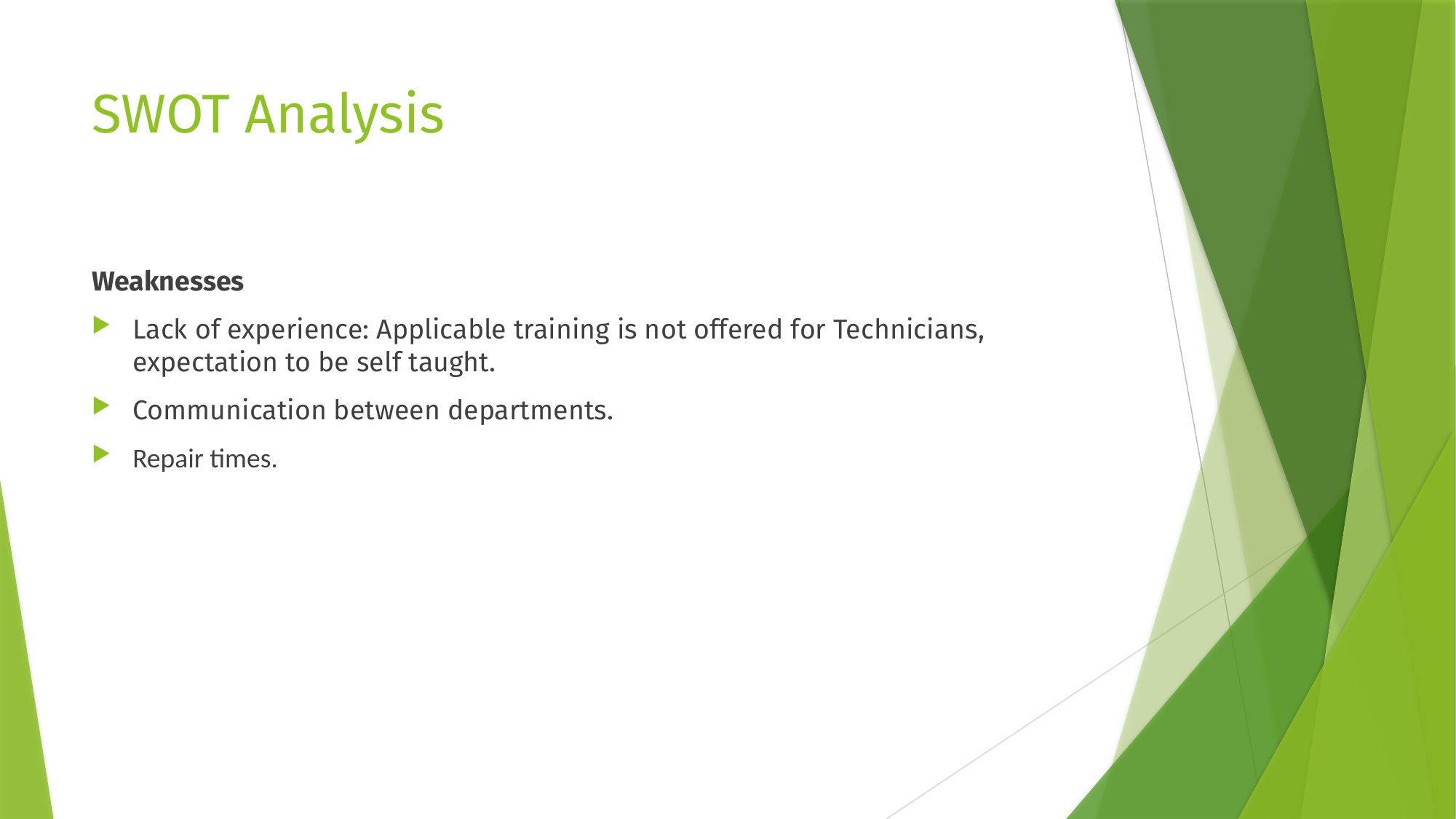

# SWOT Analysis
Weaknesses
Lack of experience: Applicable training is not offered for Technicians, expectation to be self taught.
Communication between departments.
Repair times.